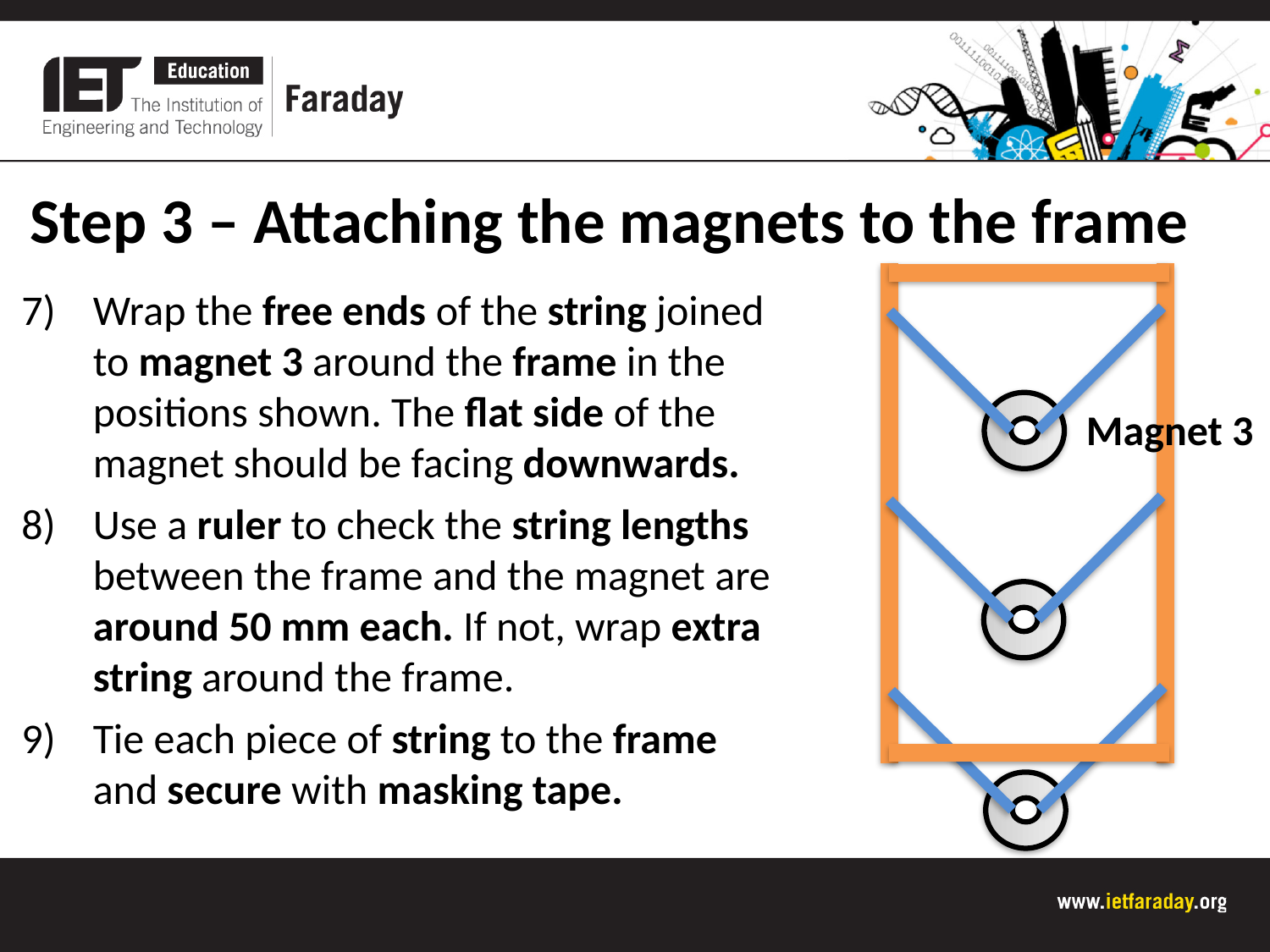

Step 3 – Attaching the magnets to the frame
Wrap the free ends of the string joined to magnet 3 around the frame in the positions shown. The flat side of the magnet should be facing downwards.
Use a ruler to check the string lengths between the frame and the magnet are around 50 mm each. If not, wrap extra string around the frame.
Tie each piece of string to the frame and secure with masking tape.
Magnet 3